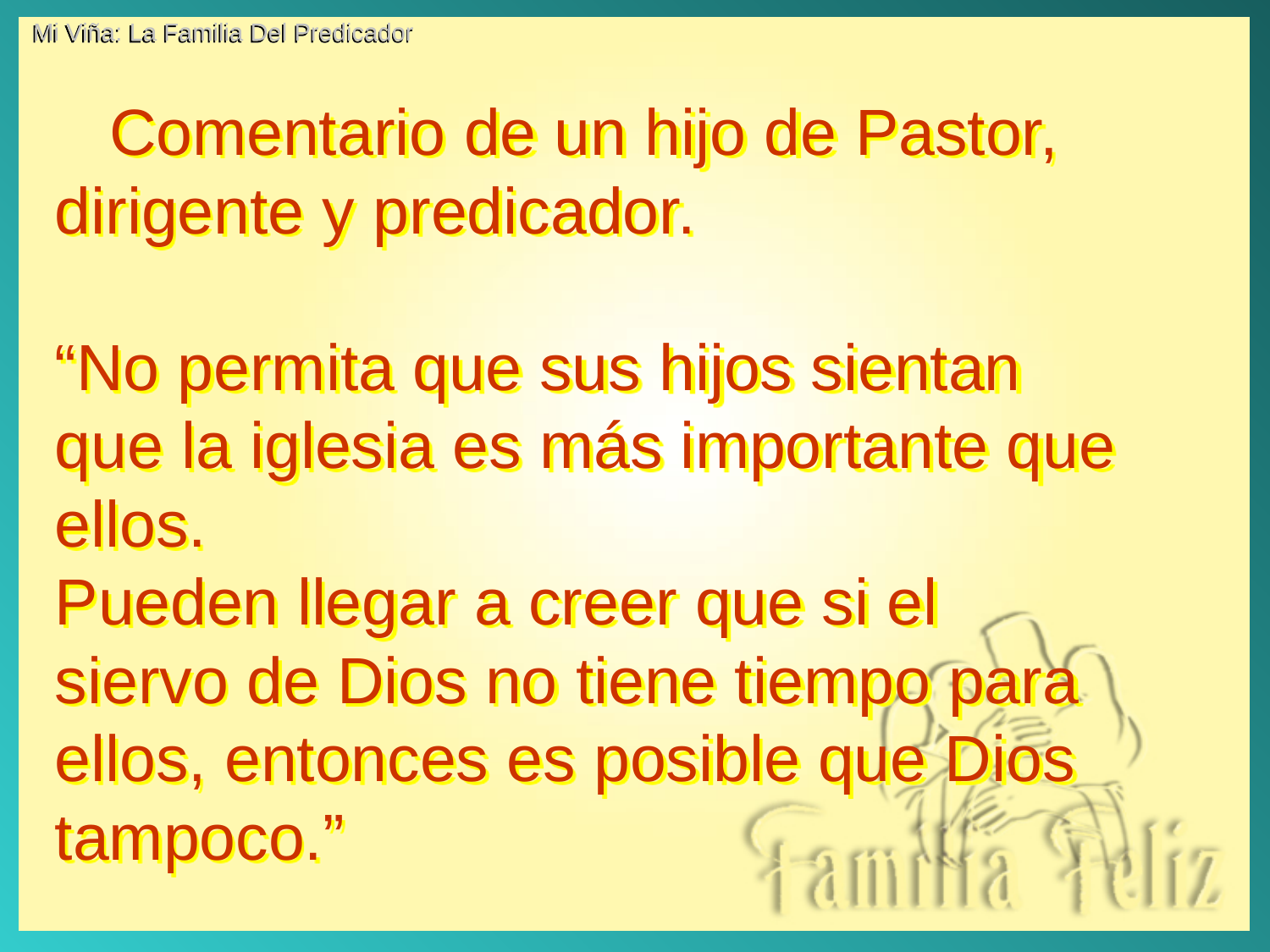

Mi Viña: La Familia Del Predicador
   Comentario de un hijo de Pastor, dirigente y predicador.

“No permita que sus hijos sientan
que la iglesia es más importante que ellos.
Pueden llegar a creer que si el
siervo de Dios no tiene tiempo para
ellos, entonces es posible que Dios
tampoco.”